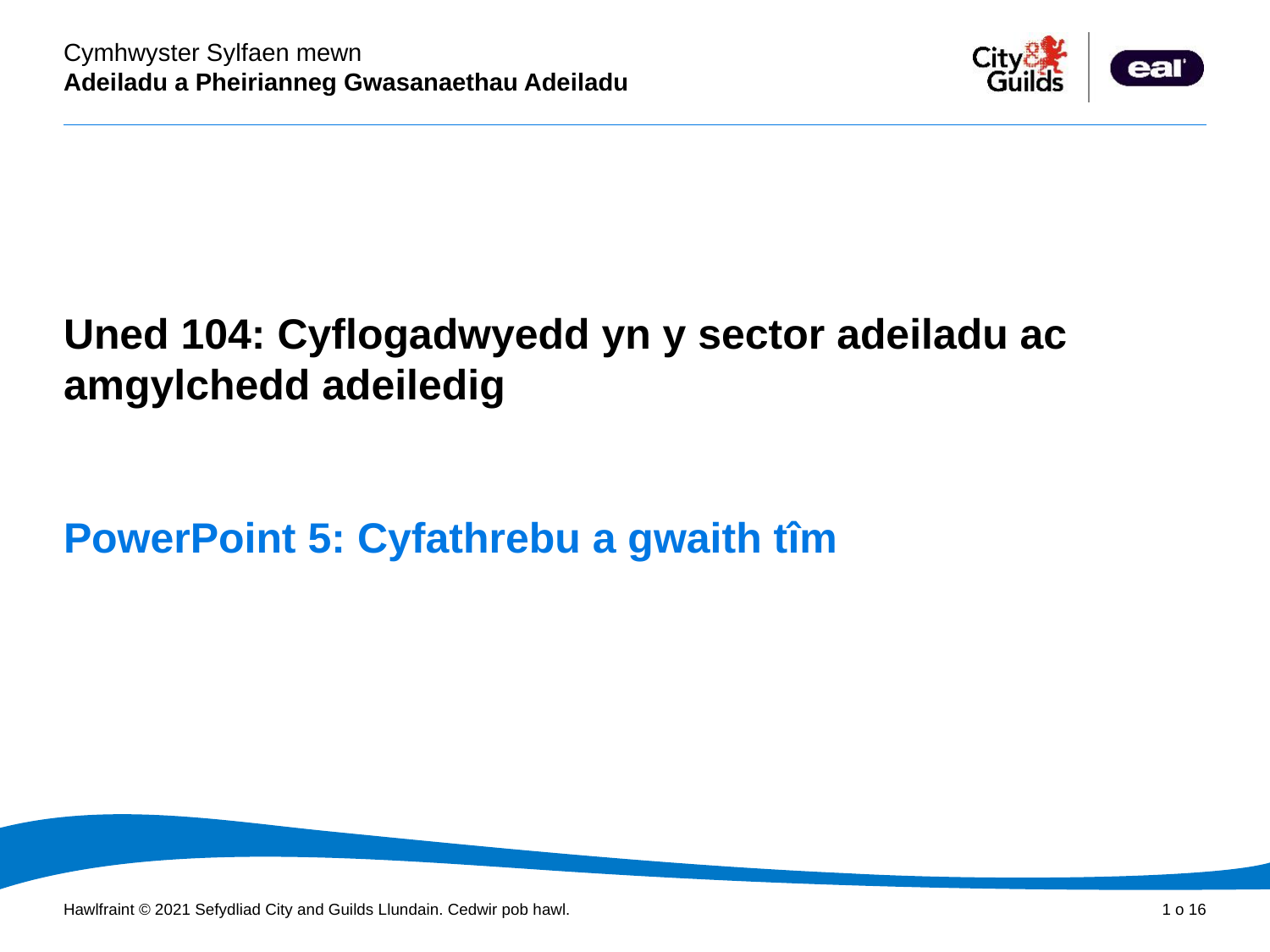

Cyflwyniad PowerPoint
Uned 104: Cyflogadwyedd yn y sector adeiladu ac amgylchedd adeiledig
# PowerPoint 5: Cyfathrebu a gwaith tîm